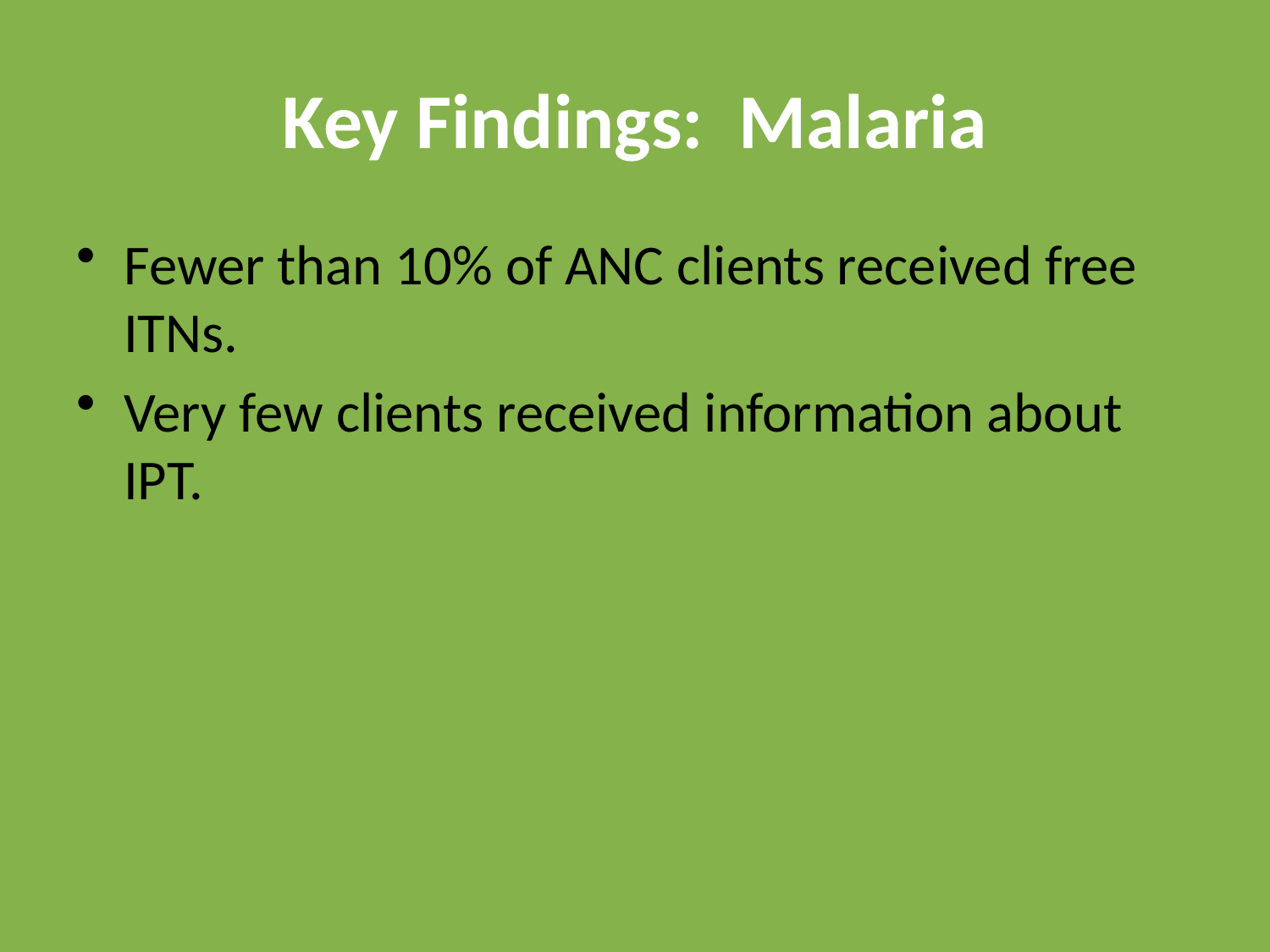

# Key Findings:  Malaria
Fewer than 10% of ANC clients received free ITNs.
Very few clients received information about IPT.